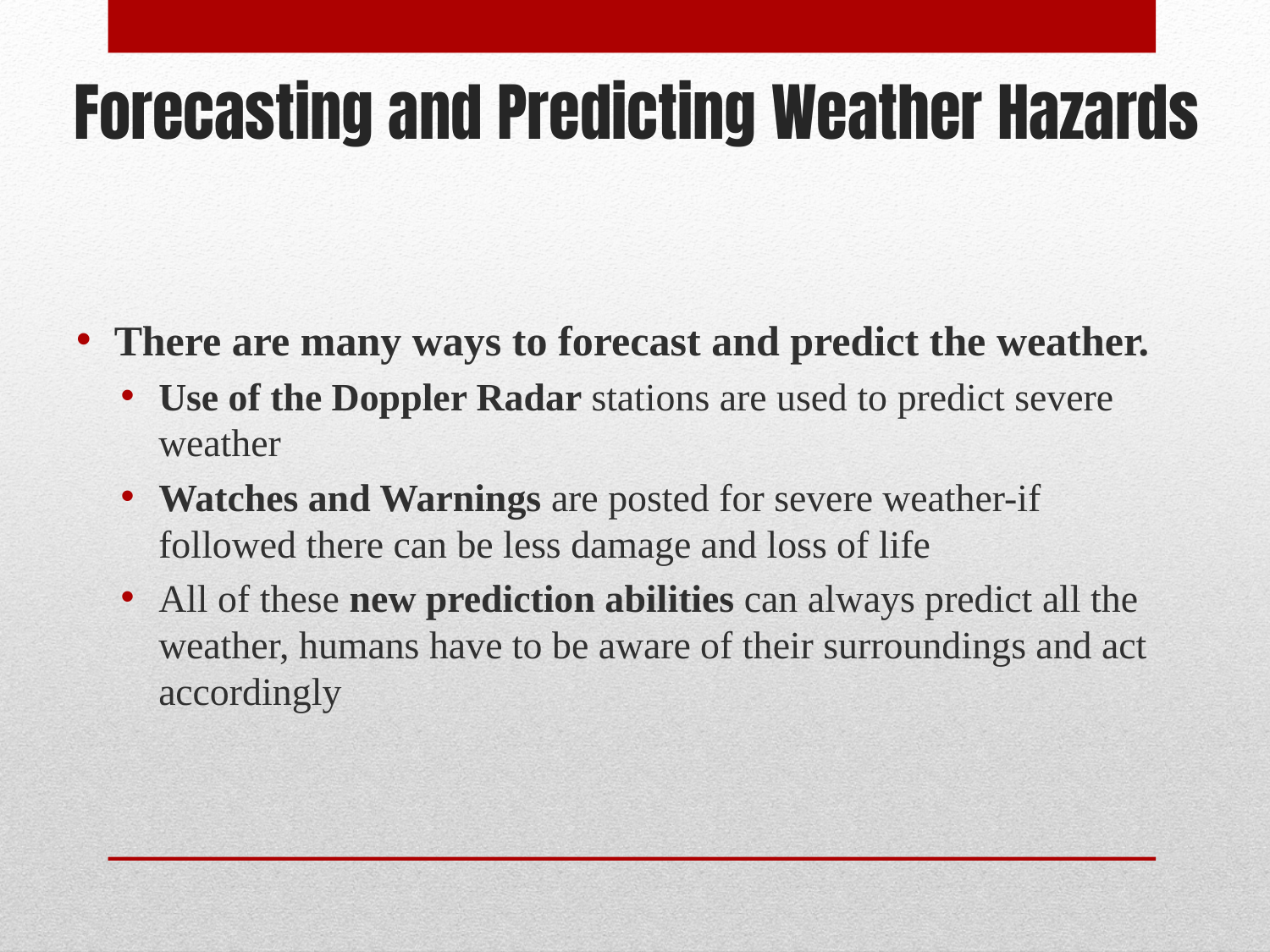

Forecasting and Predicting Weather Hazards
There are many ways to forecast and predict the weather.
Use of the Doppler Radar stations are used to predict severe weather
Watches and Warnings are posted for severe weather-if followed there can be less damage and loss of life
All of these new prediction abilities can always predict all the weather, humans have to be aware of their surroundings and act accordingly